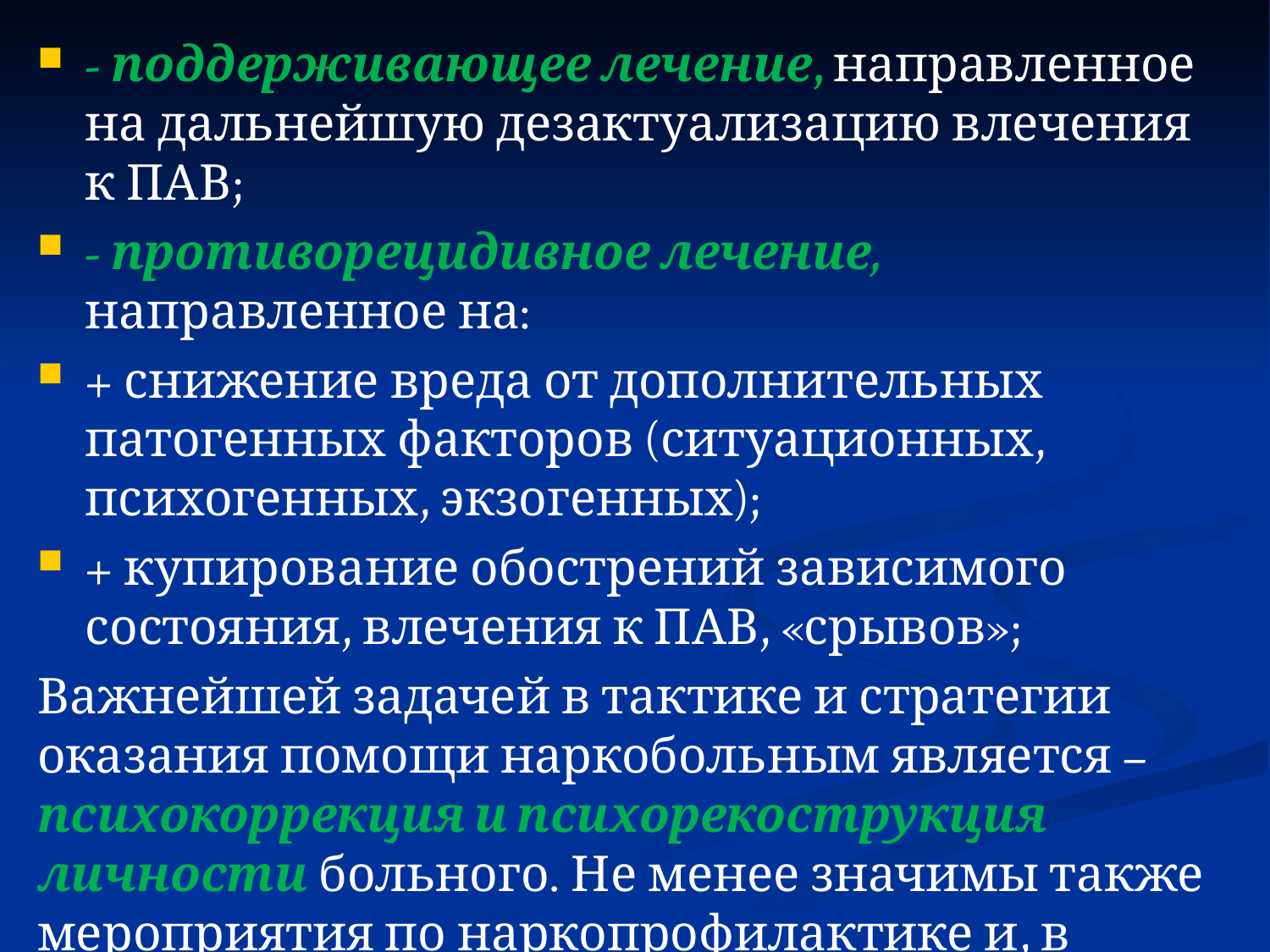

- поддерживающее лечение, направленное на дальнейшую дезактуализацию влечения к ПАВ;
- противорецидивное лечение, направленное на:
+ снижение вреда от дополнительных патогенных факторов (ситуационных, психогенных, экзогенных);
+ купирование обострений зависимого состояния, влечения к ПАВ, «срывов»;
Важнейшей задачей в тактике и стратегии оказания помощи наркобольным является – психокоррекция и психорекострукция личности больного. Не менее значимы также мероприятия по наркопрофилактике и, в частности, - профилактическое лечение  лиц, злоупотребляющих ПАВ без синдрома зависимости, но с пагубными последствиями.